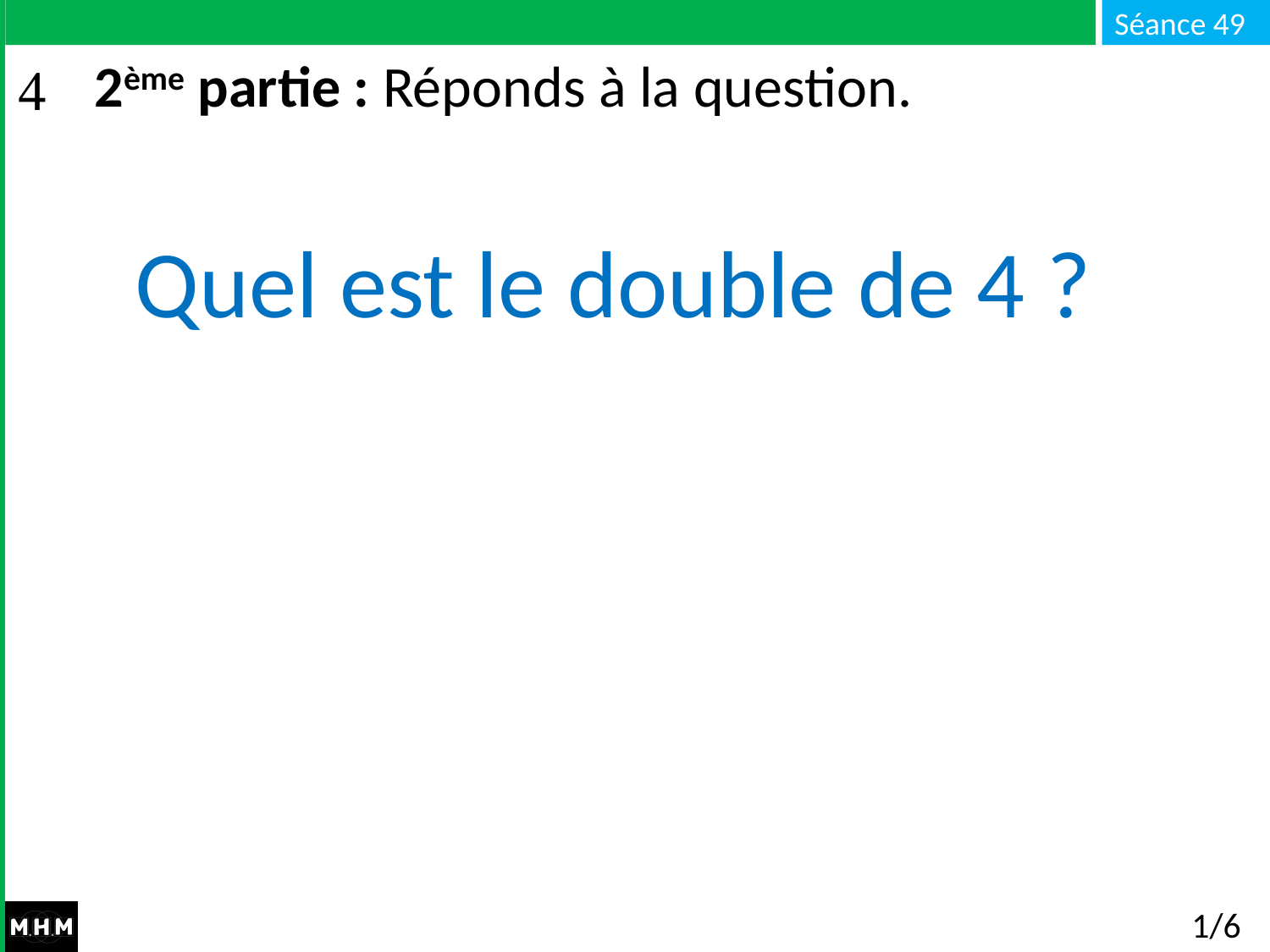

# 2ème partie : Réponds à la question.
Quel est le double de 4 ?
1/6